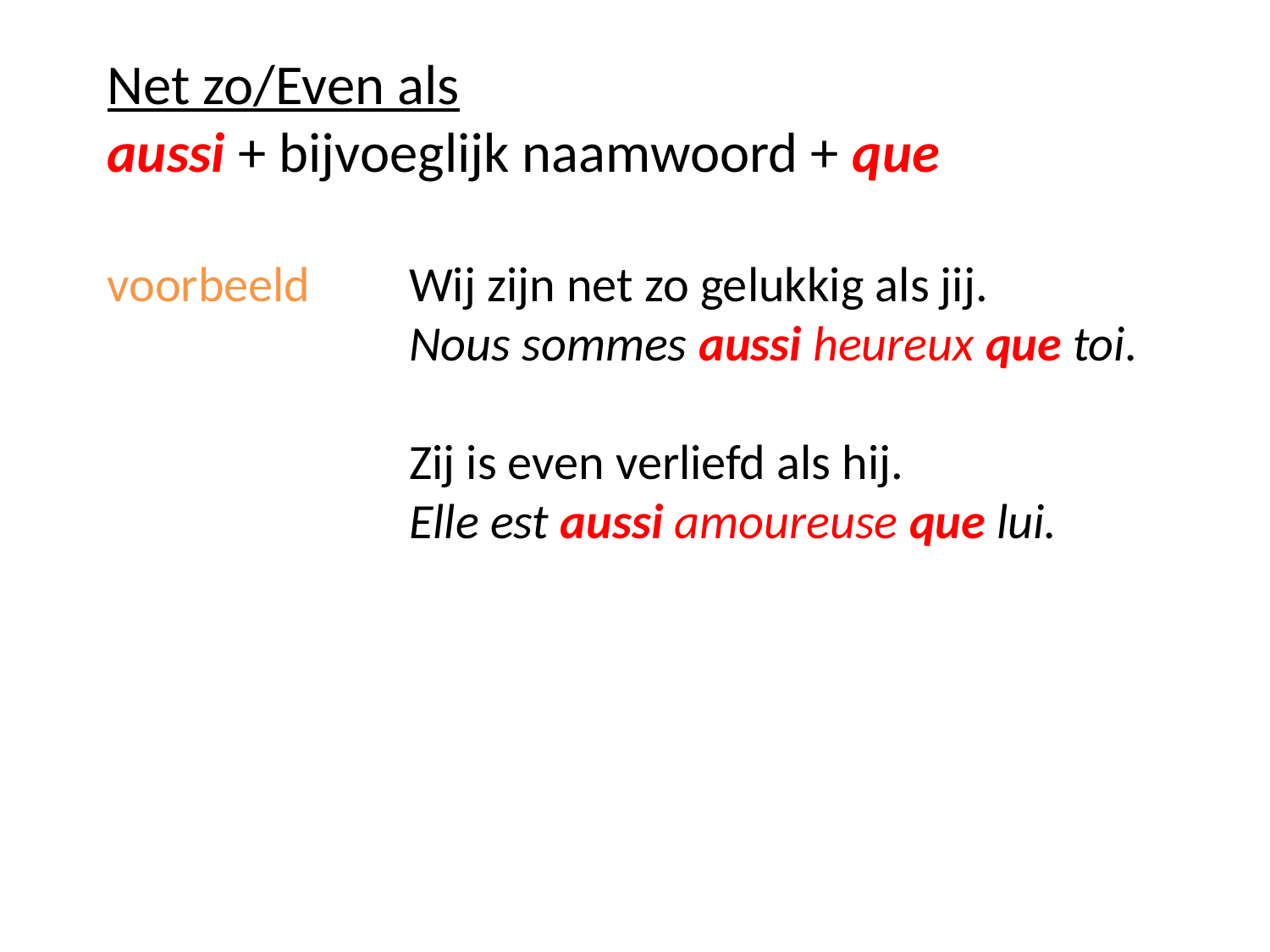

Net zo/Even als
aussi + bijvoeglijk naamwoord + que

voorbeeld	Wij zijn net zo gelukkig als jij.
			Nous sommes aussi heureux que toi.

			Zij is even verliefd als hij.
			Elle est aussi amoureuse que lui.